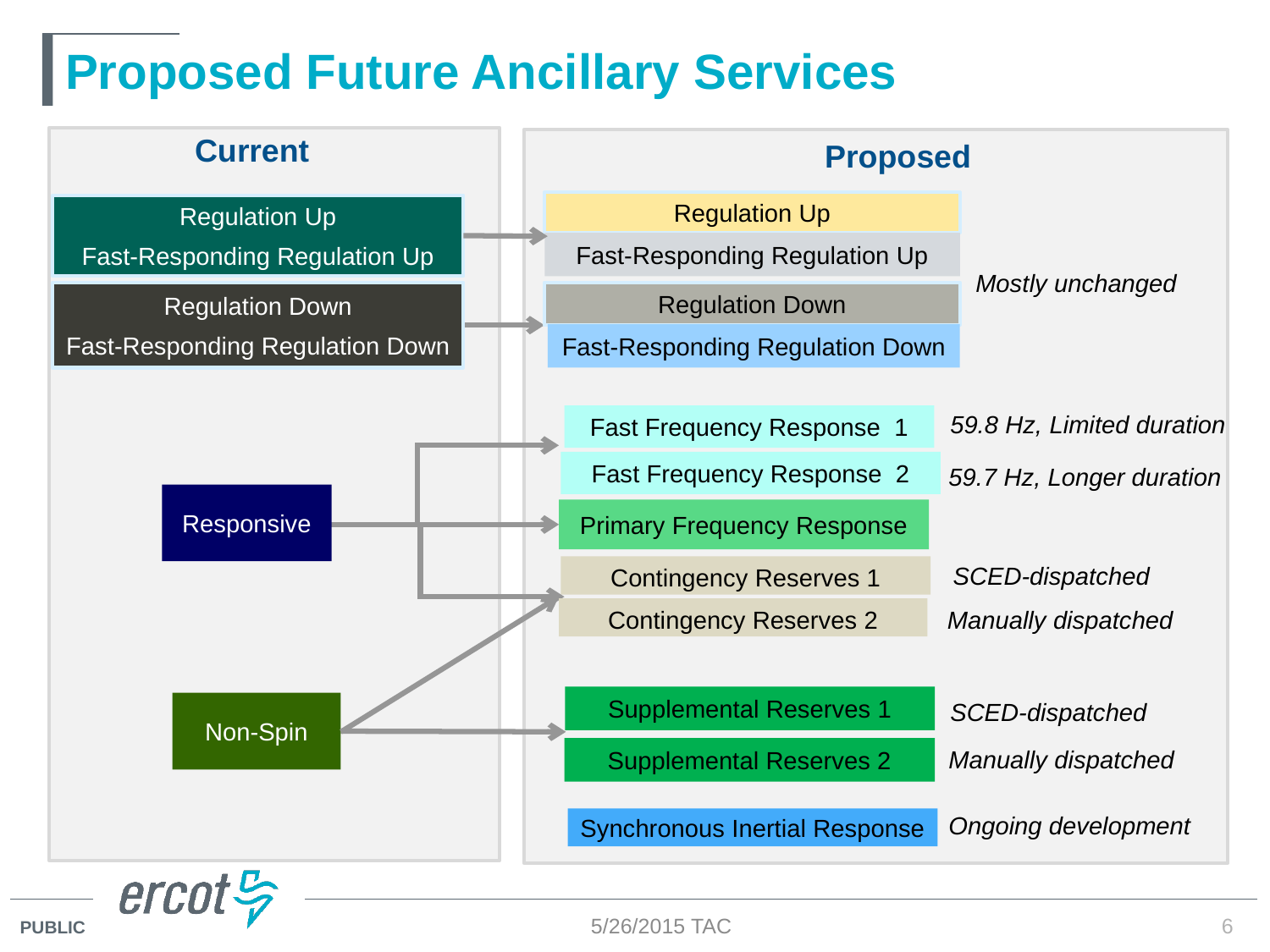

# Proposed Future Ancillary Services
Current

Proposed
Regulation Up
Regulation Up
Fast-Responding Regulation Up
Fast-Responding Regulation Up

Mostly unchanged
Regulation Down
Fast-Responding Regulation Down
Regulation Down
Fast-Responding Regulation Down
59.8 Hz, Limited duration
Fast Frequency Response  1
Fast Frequency Response  2
59.7 Hz, Longer duration
Responsive
Primary Frequency Response
SCED-dispatched
Contingency Reserves 1
Contingency Reserves 2
Manually dispatched
Supplemental Reserves 1
SCED-dispatched
Non-Spin
Manually dispatched
Supplemental Reserves 2
Ongoing development
Synchronous Inertial Response
5/26/2015 TAC
6